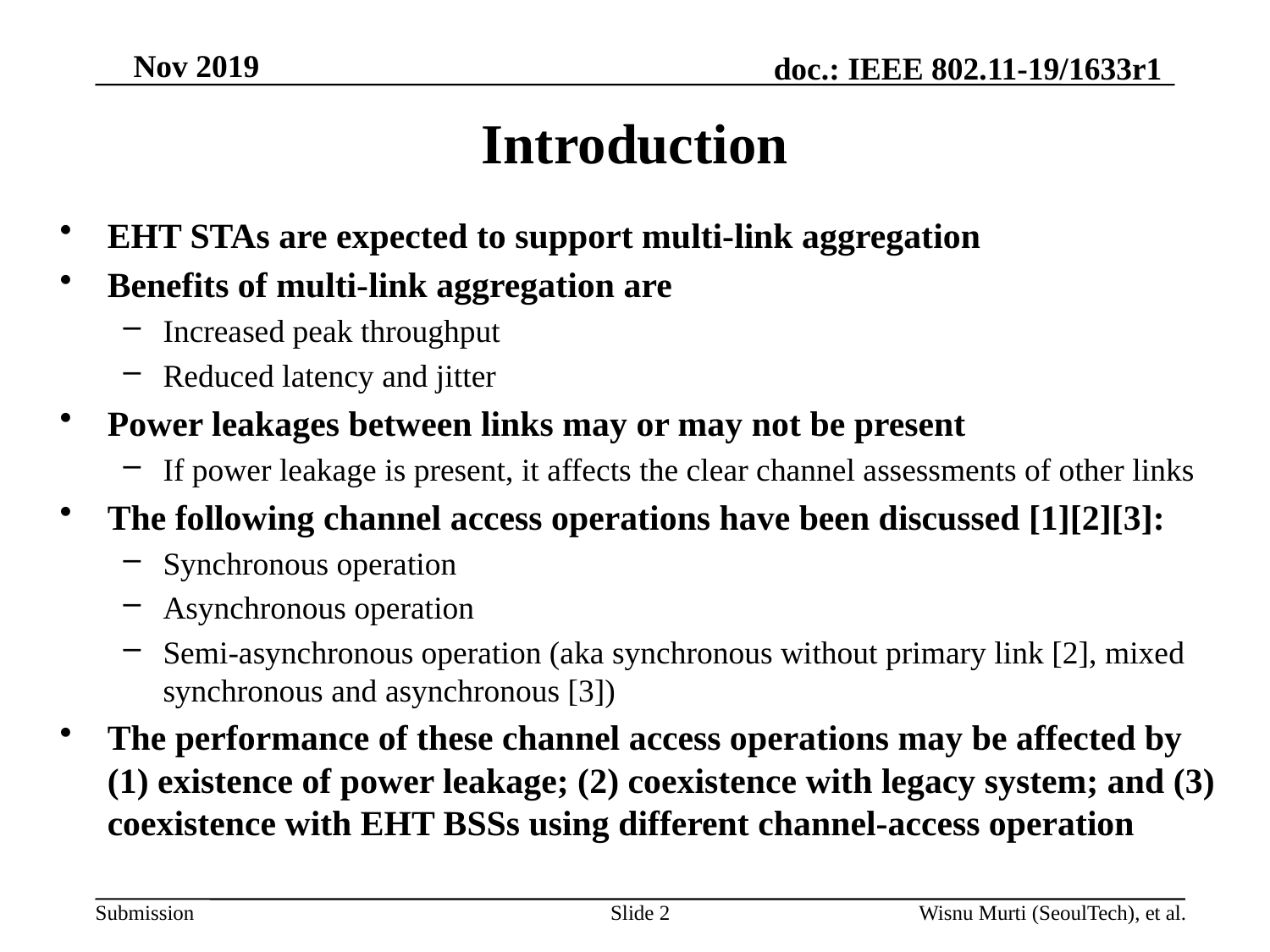

# Introduction
EHT STAs are expected to support multi-link aggregation
Benefits of multi-link aggregation are
Increased peak throughput
Reduced latency and jitter
Power leakages between links may or may not be present
If power leakage is present, it affects the clear channel assessments of other links
The following channel access operations have been discussed [1][2][3]:
Synchronous operation
Asynchronous operation
Semi-asynchronous operation (aka synchronous without primary link [2], mixed synchronous and asynchronous [3])
The performance of these channel access operations may be affected by (1) existence of power leakage; (2) coexistence with legacy system; and (3) coexistence with EHT BSSs using different channel-access operation
Slide 2
Wisnu Murti (SeoulTech), et al.